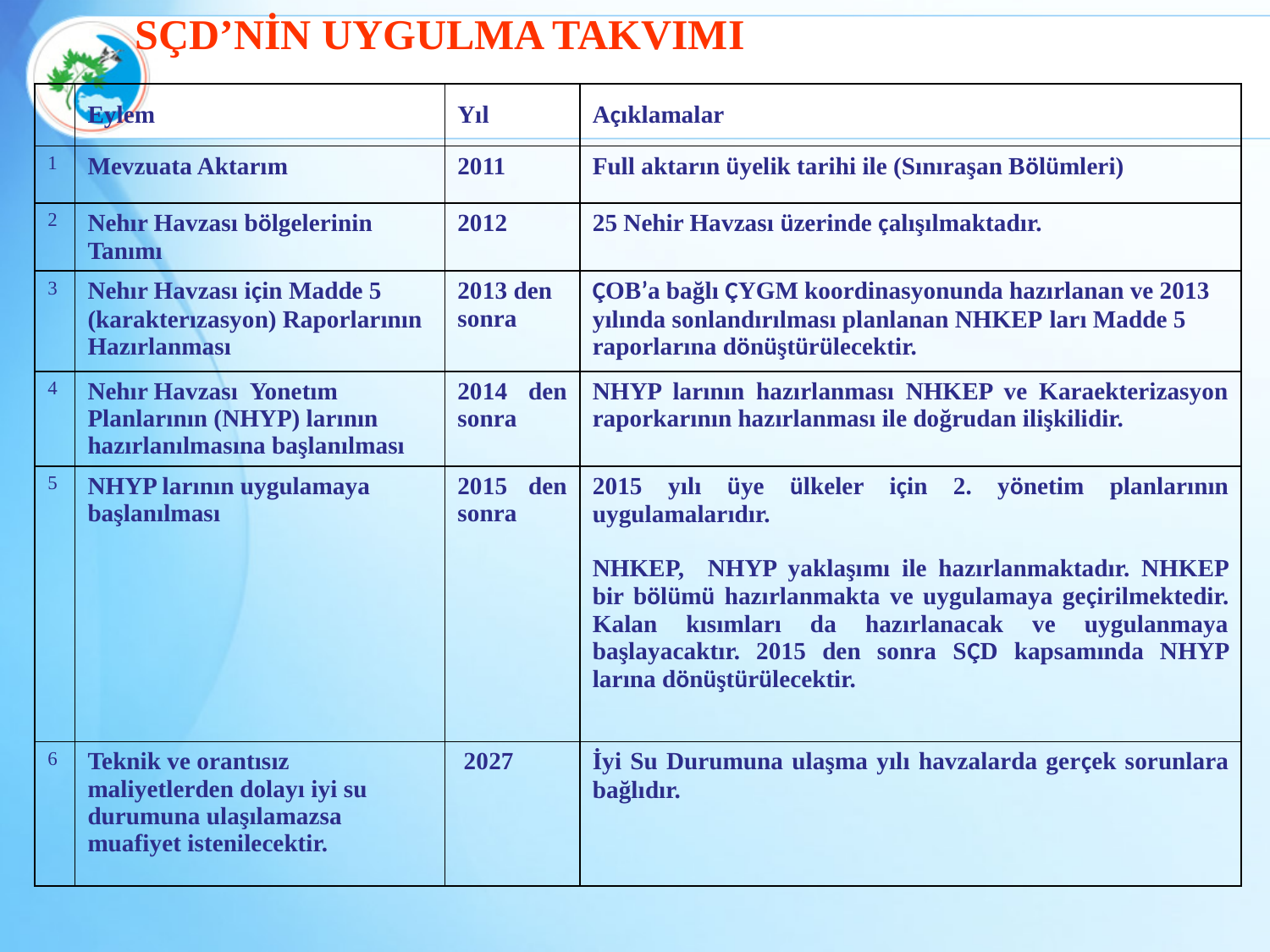

# SÇD’NİN UYGULMA TAKVIMI
|  | Eylem | Yıl | Açıklamalar |
| --- | --- | --- | --- |
| 1 | Mevzuata Aktarım | 2011 | Full aktarın üyelik tarihi ile (Sınıraşan Bölümleri) |
| 2 | Nehır Havzası bölgelerinin Tanımı | 2012 | 25 Nehir Havzası üzerinde çalışılmaktadır. |
| 3 | Nehır Havzası için Madde 5 (karakterızasyon) Raporlarının Hazırlanması | 2013 den sonra | ÇOB’a bağlı ÇYGM koordinasyonunda hazırlanan ve 2013 yılında sonlandırılması planlanan NHKEP ları Madde 5 raporlarına dönüştürülecektir. |
| 4 | Nehır Havzası Yonetım Planlarının (NHYP) larının hazırlanılmasına başlanılması | 2014 den sonra | NHYP larının hazırlanması NHKEP ve Karaekterizasyon raporkarının hazırlanması ile doğrudan ilişkilidir. |
| 5 | NHYP larının uygulamaya başlanılması | 2015 den sonra | 2015 yılı üye ülkeler için 2. yönetim planlarının uygulamalarıdır. NHKEP, NHYP yaklaşımı ile hazırlanmaktadır. NHKEP bir bölümü hazırlanmakta ve uygulamaya geçirilmektedir. Kalan kısımları da hazırlanacak ve uygulanmaya başlayacaktır. 2015 den sonra SÇD kapsamında NHYP larına dönüştürülecektir. |
| 6 | Teknik ve orantısız maliyetlerden dolayı iyi su durumuna ulaşılamazsa muafiyet istenilecektir. | 2027 | İyi Su Durumuna ulaşma yılı havzalarda gerçek sorunlara bağlıdır. |